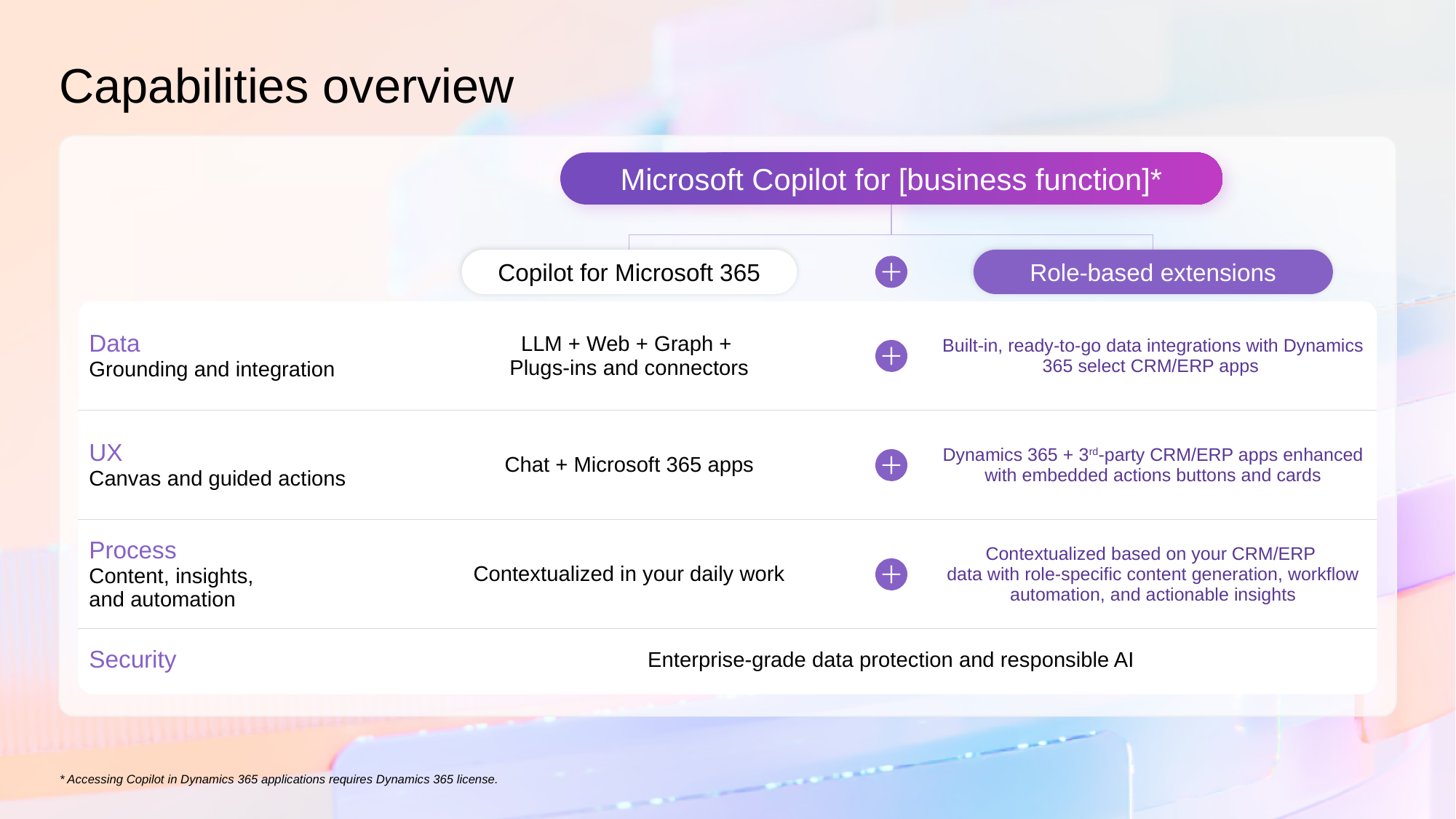

# Capabilities overview

Microsoft Copilot for [business function]*
|  | Copilot for Microsoft 365 | + | Role-based extensions |
| --- | --- | --- | --- |
| Data Grounding and integration | LLM + Web + Graph + Plugs-ins and connectors | + | Built-in, ready-to-go data integrations with Dynamics 365 select CRM/ERP apps |
| UX Canvas and guided actions | Chat + Microsoft 365 apps | + | Dynamics 365 + 3rd-party CRM/ERP apps enhanced with embedded actions buttons and cards |
| Process Content, insights, and automation | Contextualized in your daily work | + | Contextualized based on your CRM/ERP data with role-specific content generation, workflow automation, and actionable insights |
| Security | Enterprise-grade data protection and responsible AI |  |  |
Copilot for Microsoft 365
Role-based extensions

* Accessing Copilot in Dynamics 365 applications requires Dynamics 365 license.